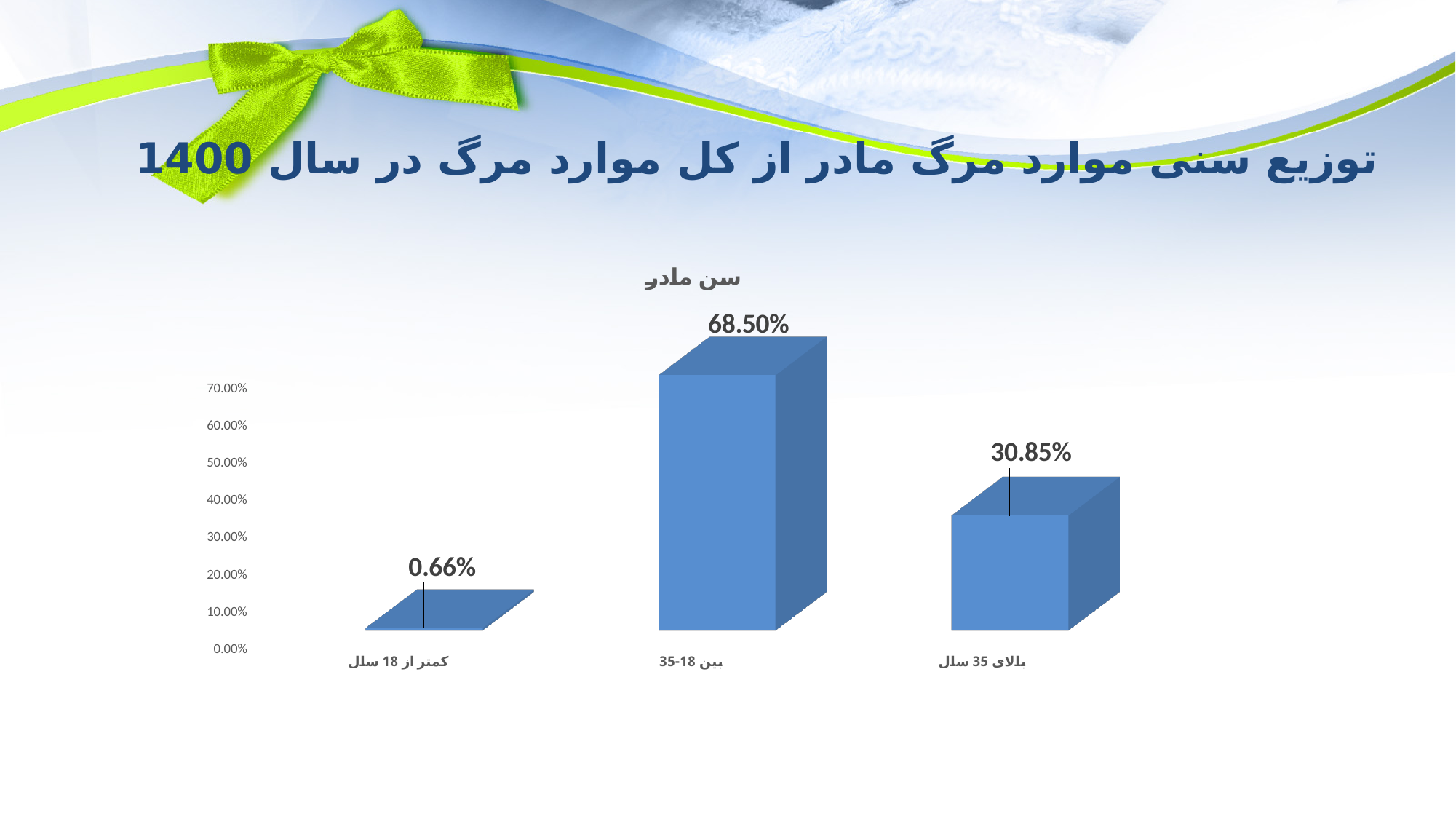

توزیع سنی موارد مرگ مادر از کل موارد مرگ در سال 1400

[unsupported chart]